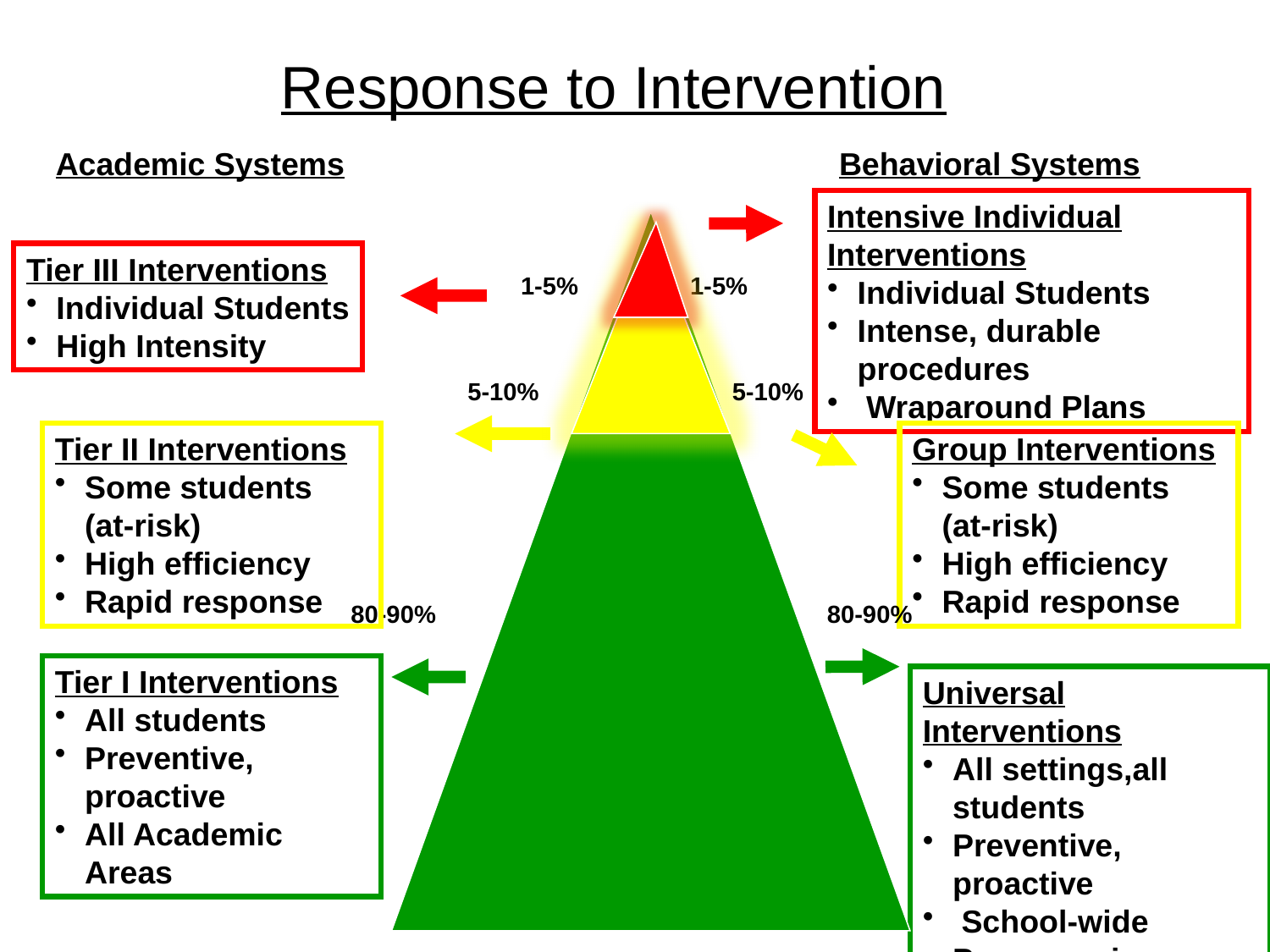

# Response to Intervention
Academic Systems
Behavioral Systems
Intensive Individual Interventions
Individual Students
Intense, durable procedures
 Wraparound Plans

Tier III Interventions
Individual Students
High Intensity

1-5%
1-5%
5-10%
5-10%
Tier II Interventions
Some students (at-risk)
High efficiency
Rapid response

Group Interventions
Some students (at-risk)
High efficiency
Rapid response

80-90%
80-90%
Tier I Interventions
All students
Preventive,  proactive
All Academic Areas

%
Universal Interventions
All settings,all students
Preventive, proactive
 School-wide Programming